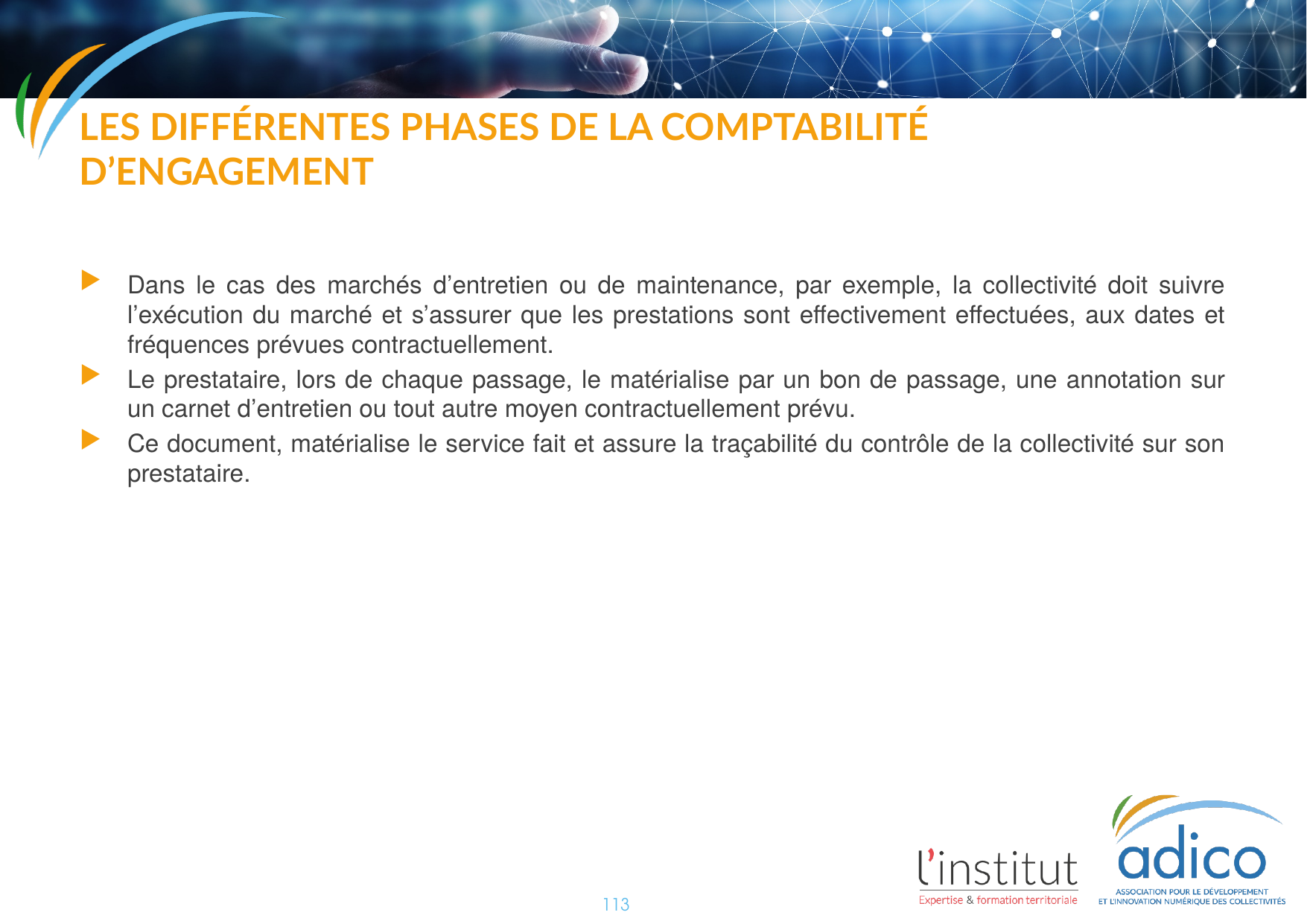

# Les différentes phases de la comptabilité d’engagement
Dans le cas des marchés d’entretien ou de maintenance, par exemple, la collectivité doit suivre l’exécution du marché et s’assurer que les prestations sont effectivement effectuées, aux dates et fréquences prévues contractuellement.
Le prestataire, lors de chaque passage, le matérialise par un bon de passage, une annotation sur un carnet d’entretien ou tout autre moyen contractuellement prévu.
Ce document, matérialise le service fait et assure la traçabilité du contrôle de la collectivité sur son prestataire.